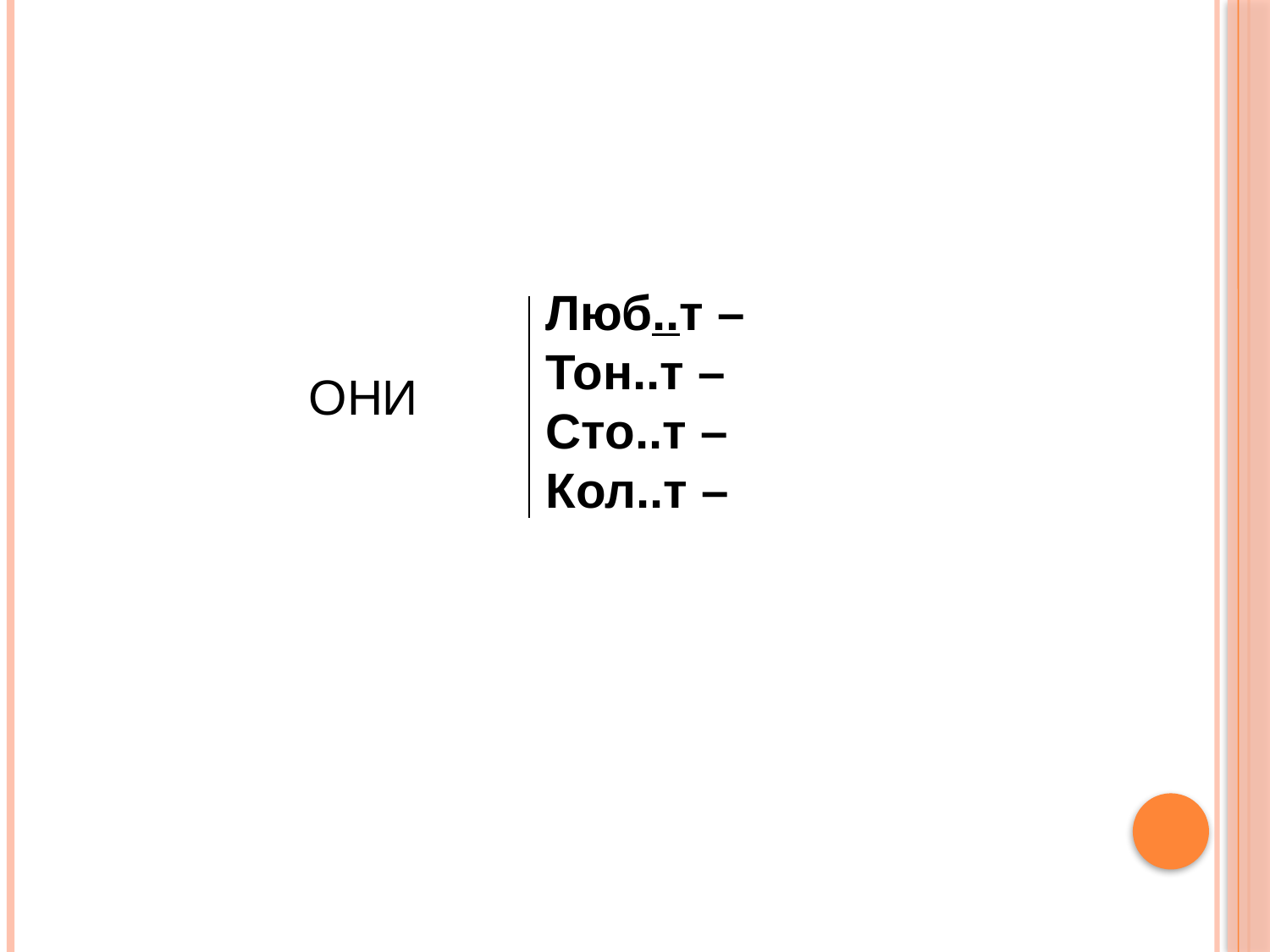

Люб..т –
                  Тон..т –
                  Сто..т –
                  Кол..т –
ОНИ